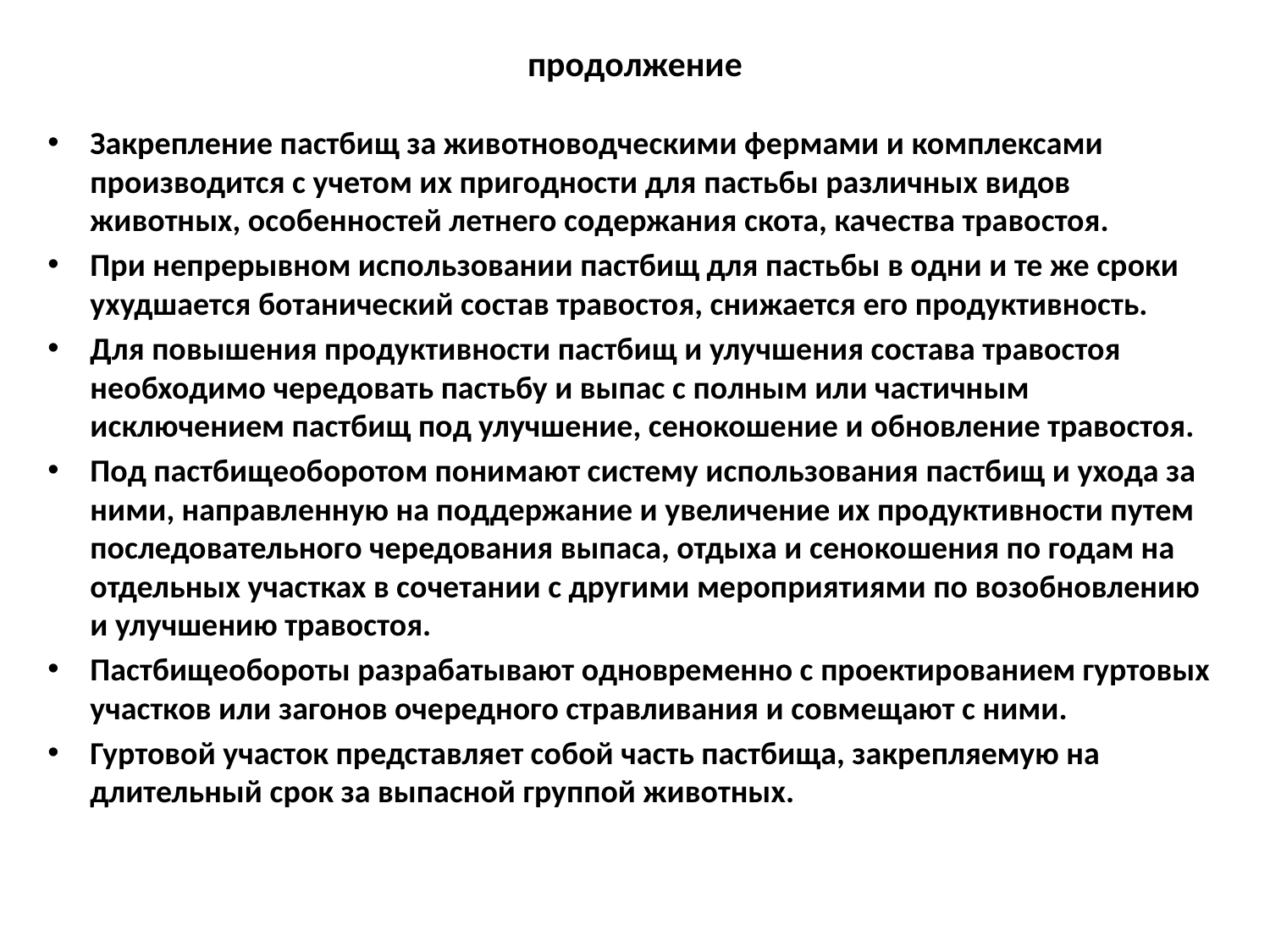

# продолжение
Закрепление пастбищ за животноводческими фермами и комплексами производится с учетом их пригодности для пастьбы различных видов животных, особенностей летнего содержания скота, качества травостоя.
При непрерывном использовании пастбищ для пастьбы в одни и те же сроки ухудшается ботанический состав травостоя, снижается его продуктивность.
Для повышения продуктивности пастбищ и улучшения состава травостоя необходимо чередовать пастьбу и выпас с полным или частичным исключением пастбищ под улучшение, сенокошение и обновление травостоя.
Под пастбищеоборотом понимают систему использования пастбищ и ухода за ними, направленную на поддержание и увеличение их продуктивности путем последовательного чередования выпаса, отдыха и сенокошения по годам на отдельных участках в сочетании с другими мероприятиями по возобновлению и улучшению травостоя.
Пастбищеобороты разрабатывают одновременно с проектированием гуртовых участков или загонов очередного стравливания и совмещают с ними.
Гуртовой участок представляет собой часть пастбища, закрепляемую на длительный срок за выпасной группой животных.